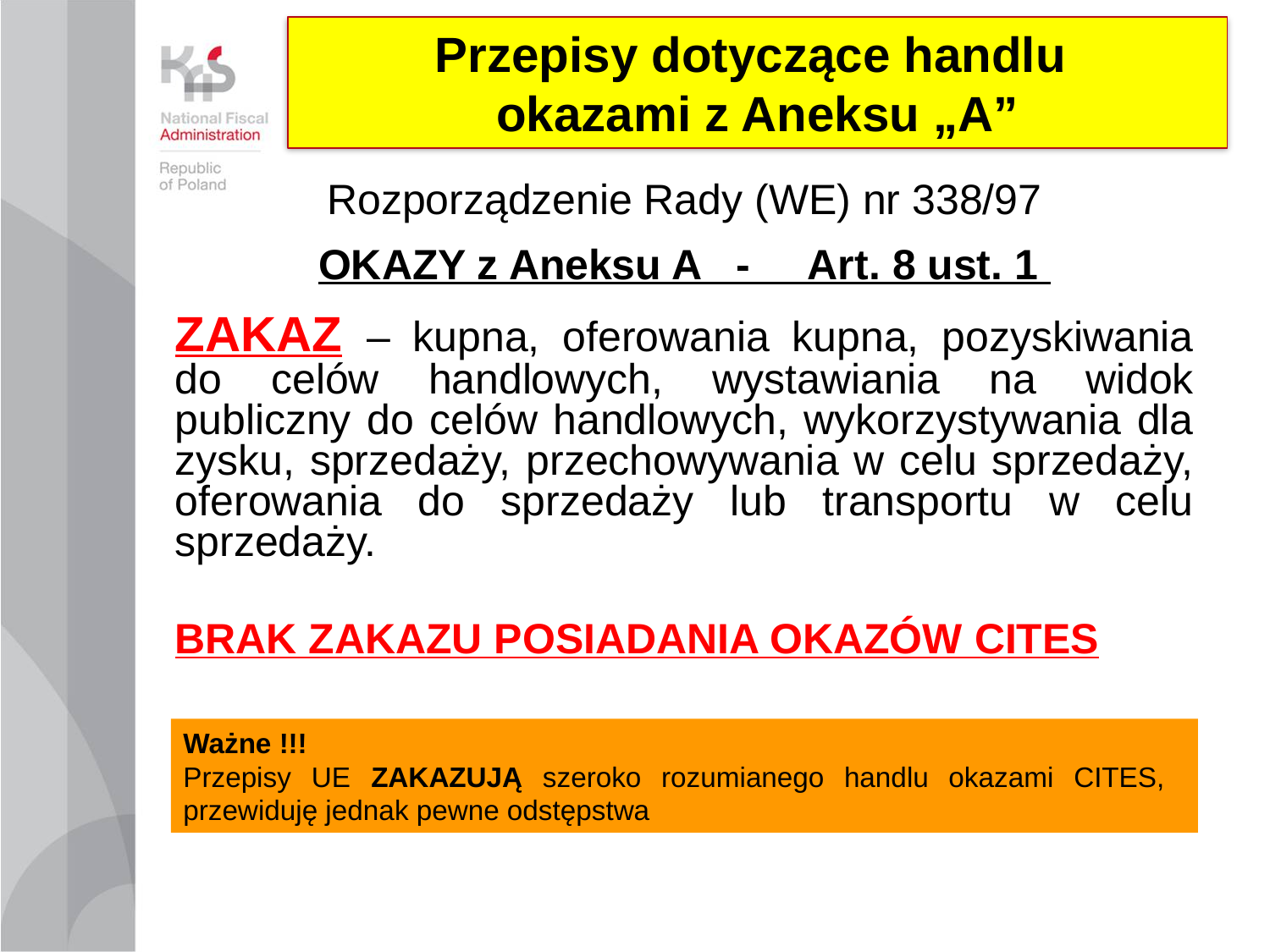

Przepisy dotyczące handlu
okazami z Aneksu „A”
Rozporządzenie Rady (WE) nr 338/97

OKAZY z Aneksu A   -     Art. 8 ust. 1

ZAKAZ – kupna, oferowania kupna, pozyskiwania do celów handlowych, wystawiania na widok publiczny do celów handlowych, wykorzystywania dla zysku, sprzedaży, przechowywania w celu sprzedaży, oferowania do sprzedaży lub transportu w celu sprzedaży.

BRAK ZAKAZU POSIADANIA OKAZÓW CITES
Ważne !!!
Przepisy UE ZAKAZUJĄ szeroko rozumianego handlu okazami CITES,
przewiduję jednak pewne odstępstwa